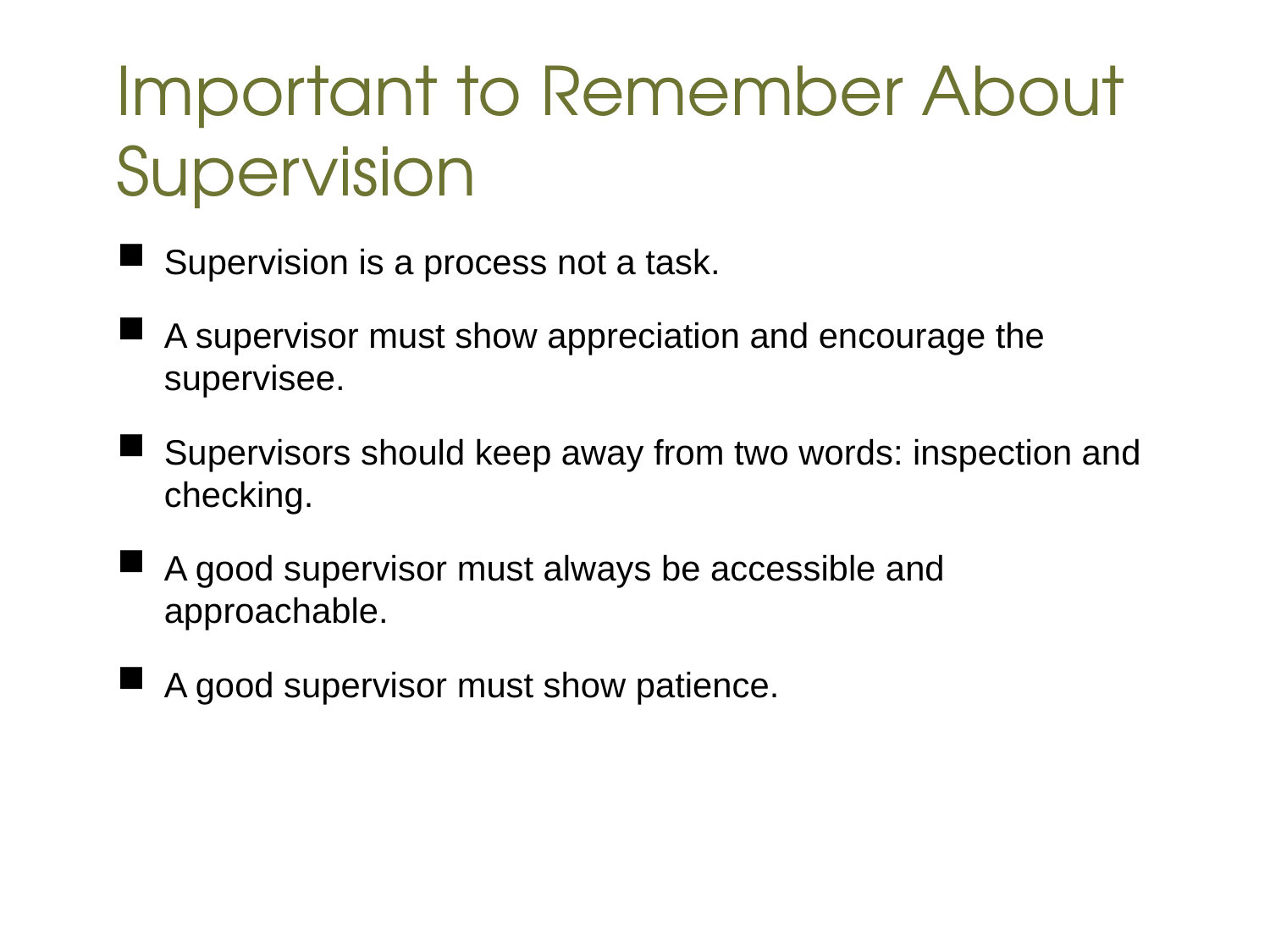

# Important to Remember About Supervision
Supervision is a process not a task.
A supervisor must show appreciation and encourage the supervisee.
Supervisors should keep away from two words: inspection and checking.
A good supervisor must always be accessible and approachable.
A good supervisor must show patience.